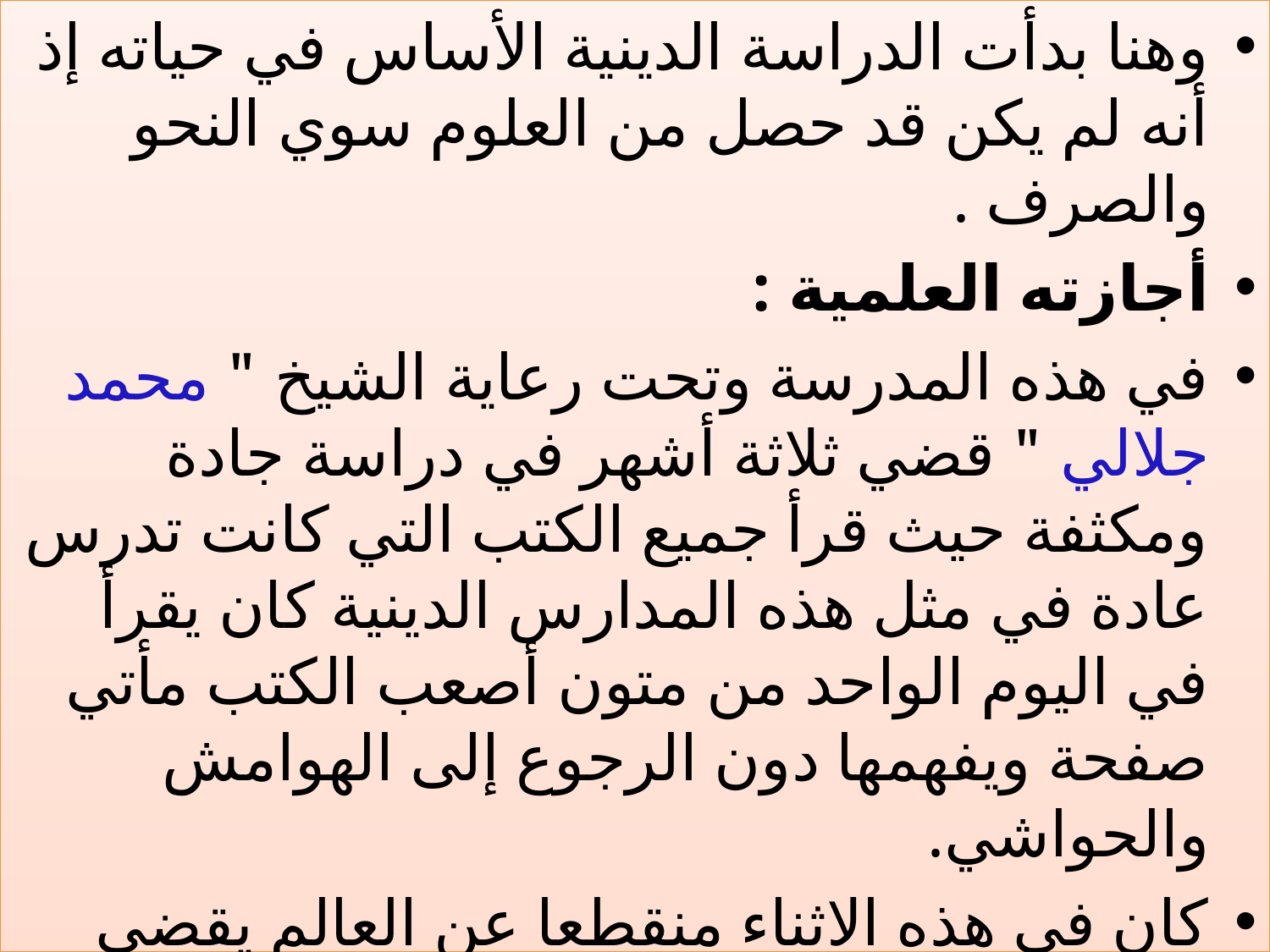

وهنا بدأت الدراسة الدينية الأساس في حياته إذ أنه لم يكن قد حصل من العلوم سوي النحو والصرف .
أجازته العلمية :
في هذه المدرسة وتحت رعاية الشيخ " محمد جلالي " قضي ثلاثة أشهر في دراسة جادة ومكثفة حيث قرأ جميع الكتب التي كانت تدرس عادة في مثل هذه المدارس الدينية كان يقرأ في اليوم الواحد من متون أصعب الكتب مأتي صفحة ويفهمها دون الرجوع إلى الهوامش والحواشي.
كان في هذه الاثناء منقطعا عن العالم يقضي معظم أوقاته وخاصة الليالي في القراءة على ضوء الشموع وبعد انتهاء الأشهر الثلاثة أخذ إجازته العلمية من الشيخ " محمد جلالي ".